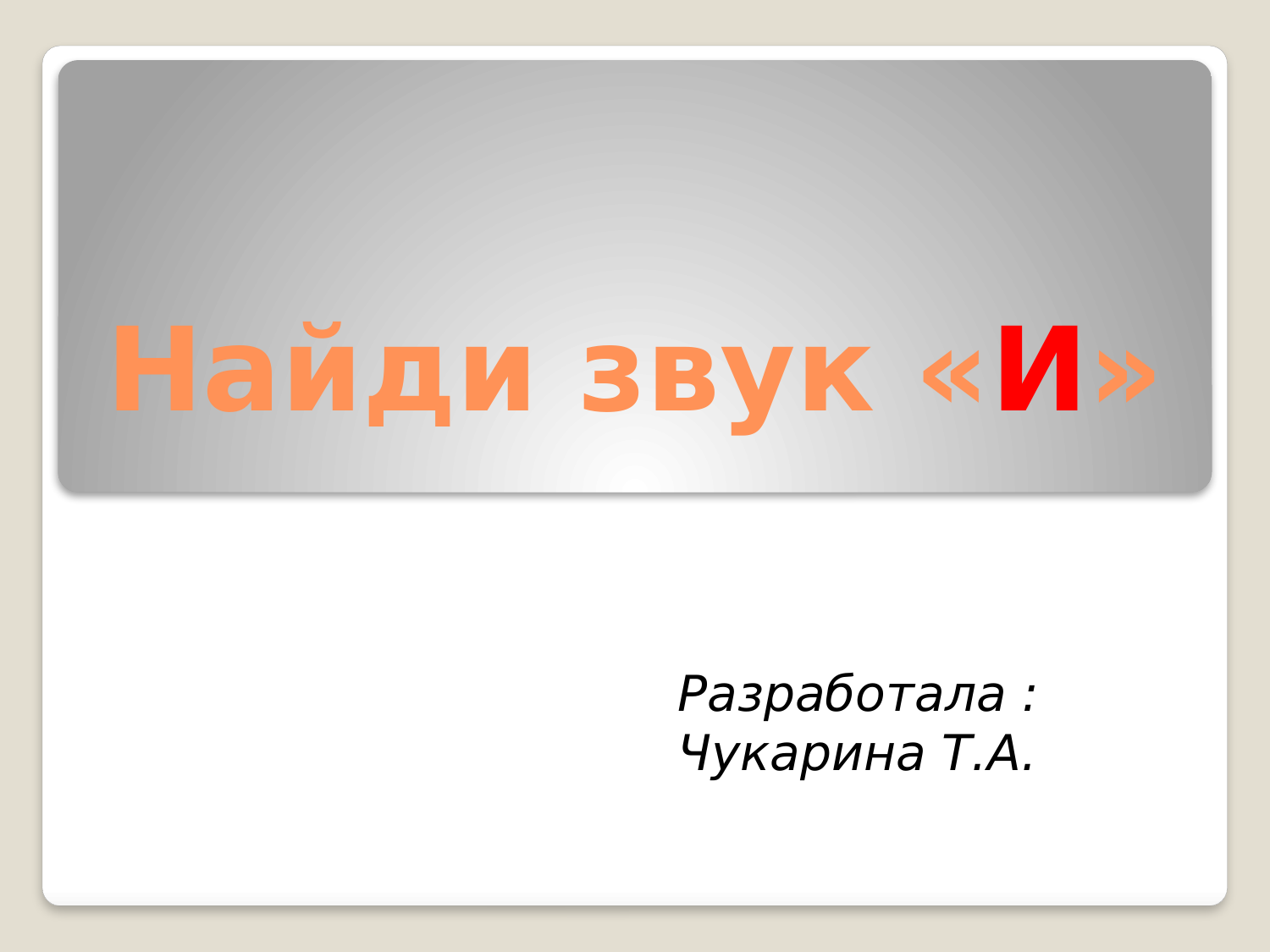

# Найди звук «И»
Разработала : Чукарина Т.А.